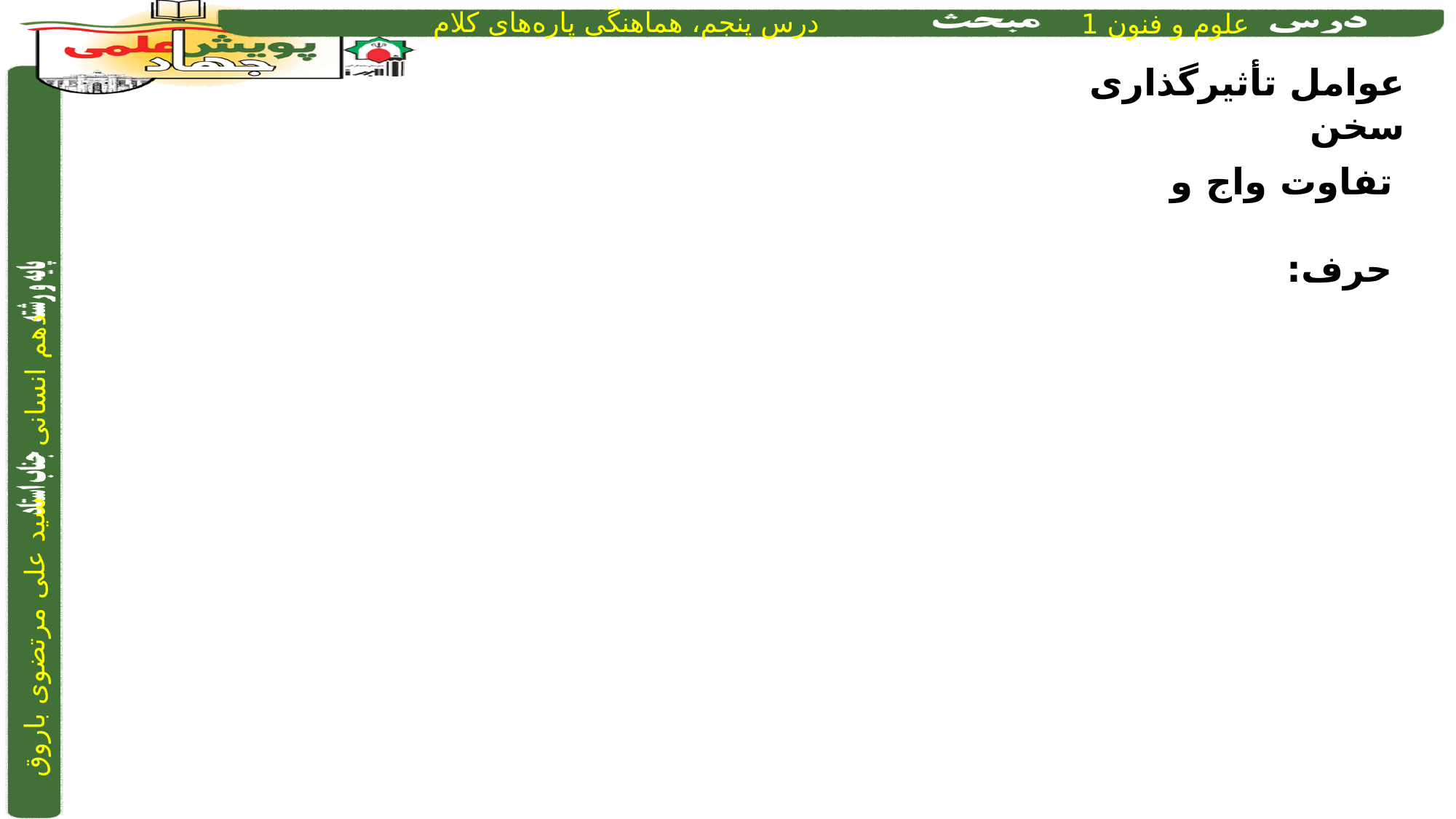

عوامل تأثیرگذاری سخن
تفاوت واج و حرف: